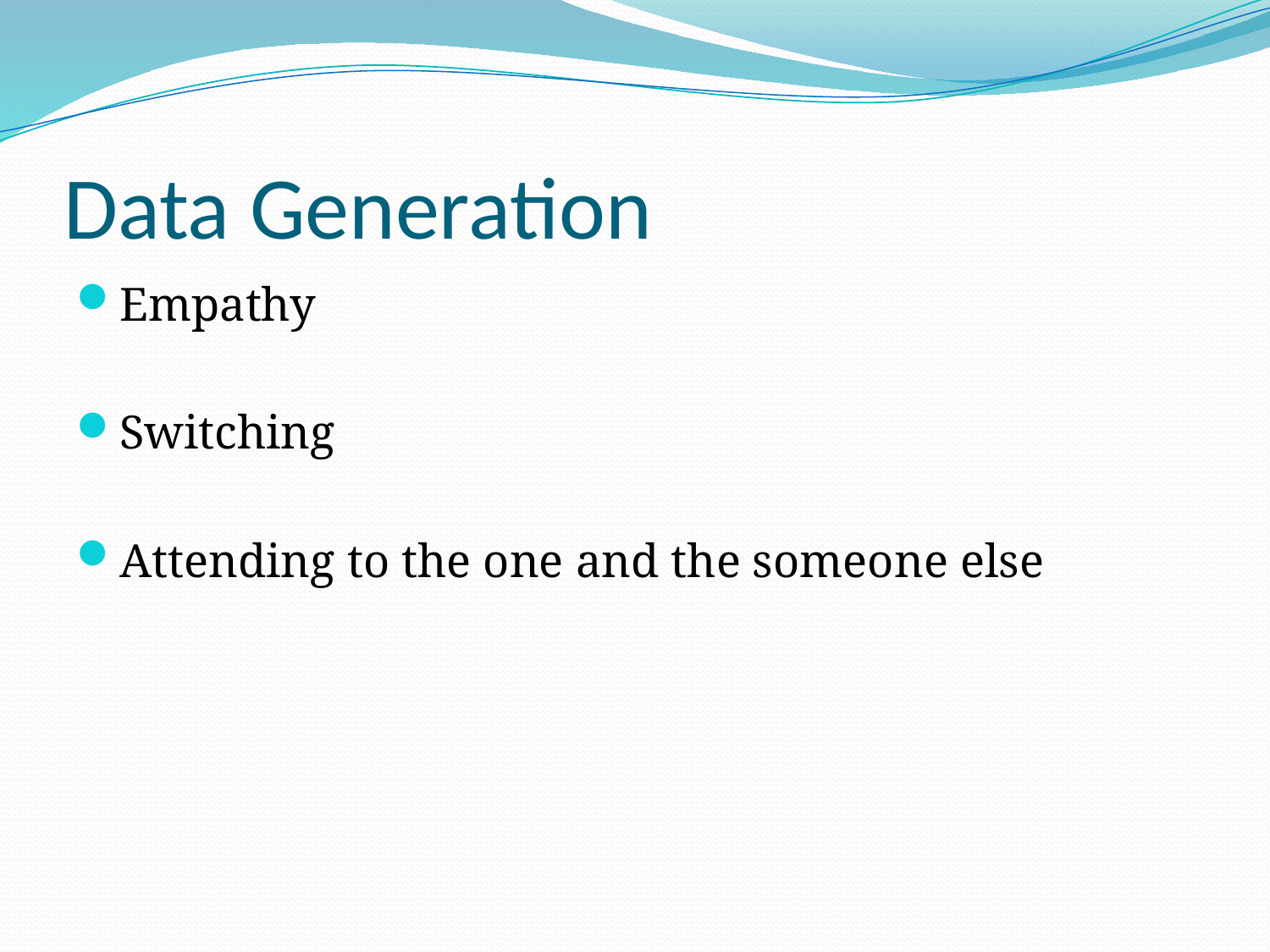

# Data Generation
Empathy

Switching

Attending to the one and the someone else